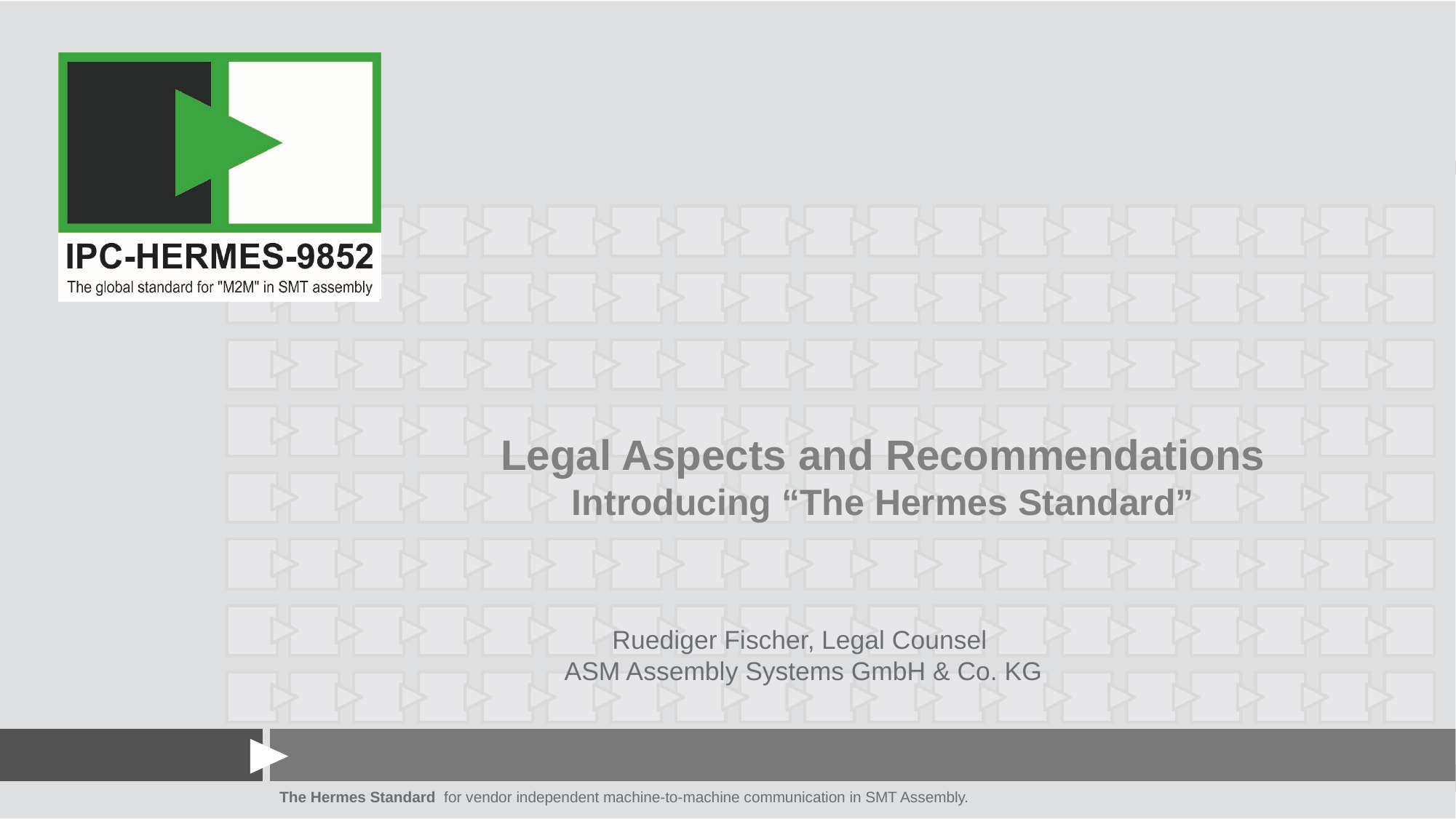

# Legal Aspects and Recommendations Introducing “The Hermes Standard”
Ruediger Fischer, Legal Counsel
ASM Assembly Systems GmbH & Co. KG